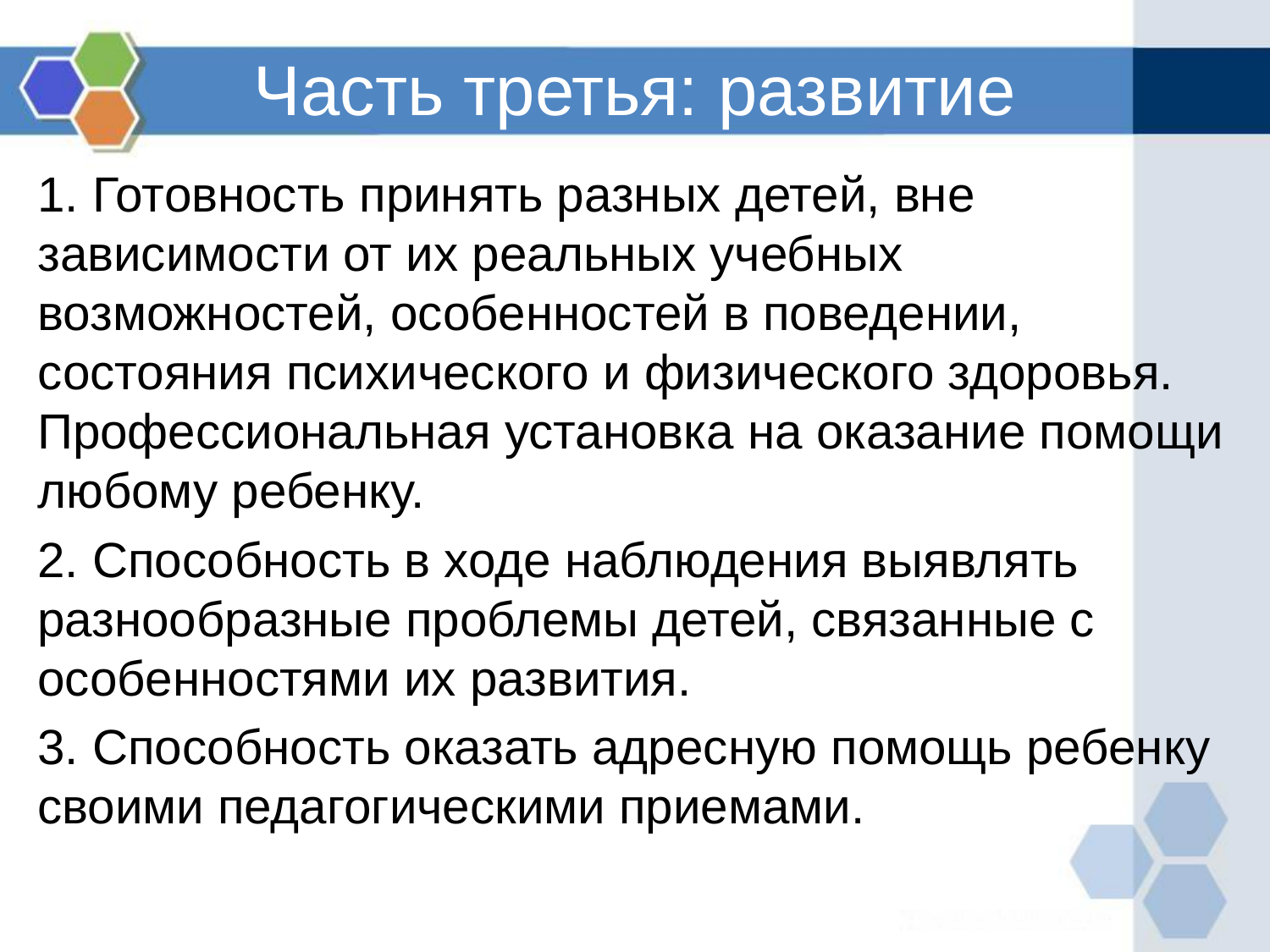

# Часть третья: развитие
1. Готовность принять разных детей, вне зависимости от их реальных учебных возможностей, особенностей в поведении, состояния психического и физического здоровья. Профессиональная установка на оказание помощи любому ребенку.
2. Способность в ходе наблюдения выявлять разнообразные проблемы детей, связанные с особенностями их развития.
3. Способность оказать адресную помощь ребенку своими педагогическими приемами.